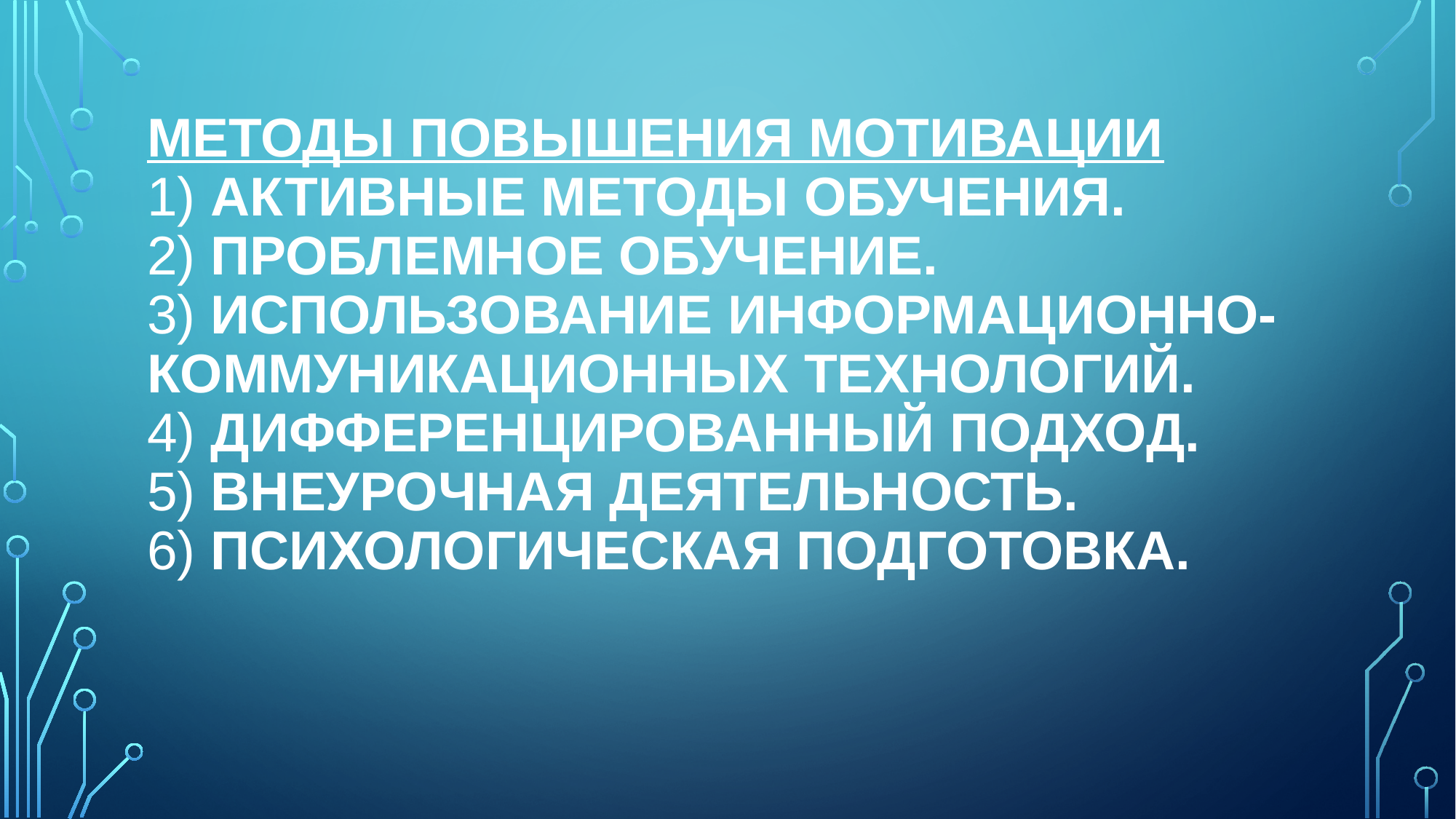

# Методы повышения мотивации 1) Активные методы обучения.  2) Проблемное обучение.  3) Использование информационно-коммуникационных технологий.  4) Дифференцированный подход.  5) Внеурочная деятельность.  6) Психологическая подготовка.